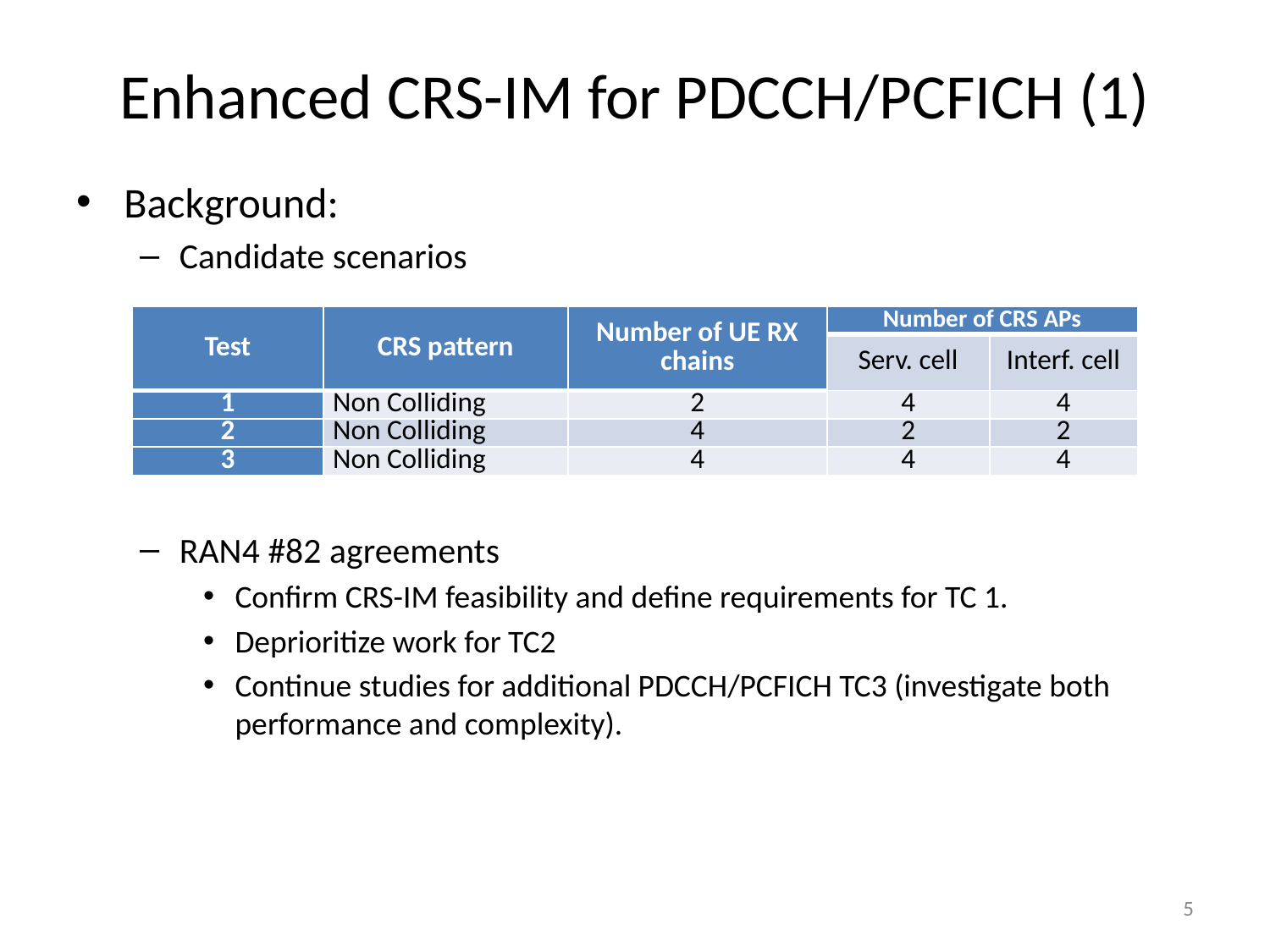

# Enhanced CRS-IM for PDCCH/PCFICH (1)
Background:
Candidate scenarios

RAN4 #82 agreements
Confirm CRS-IM feasibility and define requirements for TC 1.
Deprioritize work for TC2
Continue studies for additional PDCCH/PCFICH TC3 (investigate both performance and complexity).

| Test | CRS pattern | Number of UE RX chains | Number of CRS APs |  |
| --- | --- | --- | --- | --- |
|  |  |  | Serv. cell | Interf. cell |
| 1 | Non Colliding | 2 | 4 | 4 |
| 2 | Non Colliding | 4 | 2 | 2 |
| 3 | Non Colliding | 4 | 4 | 4 |
5